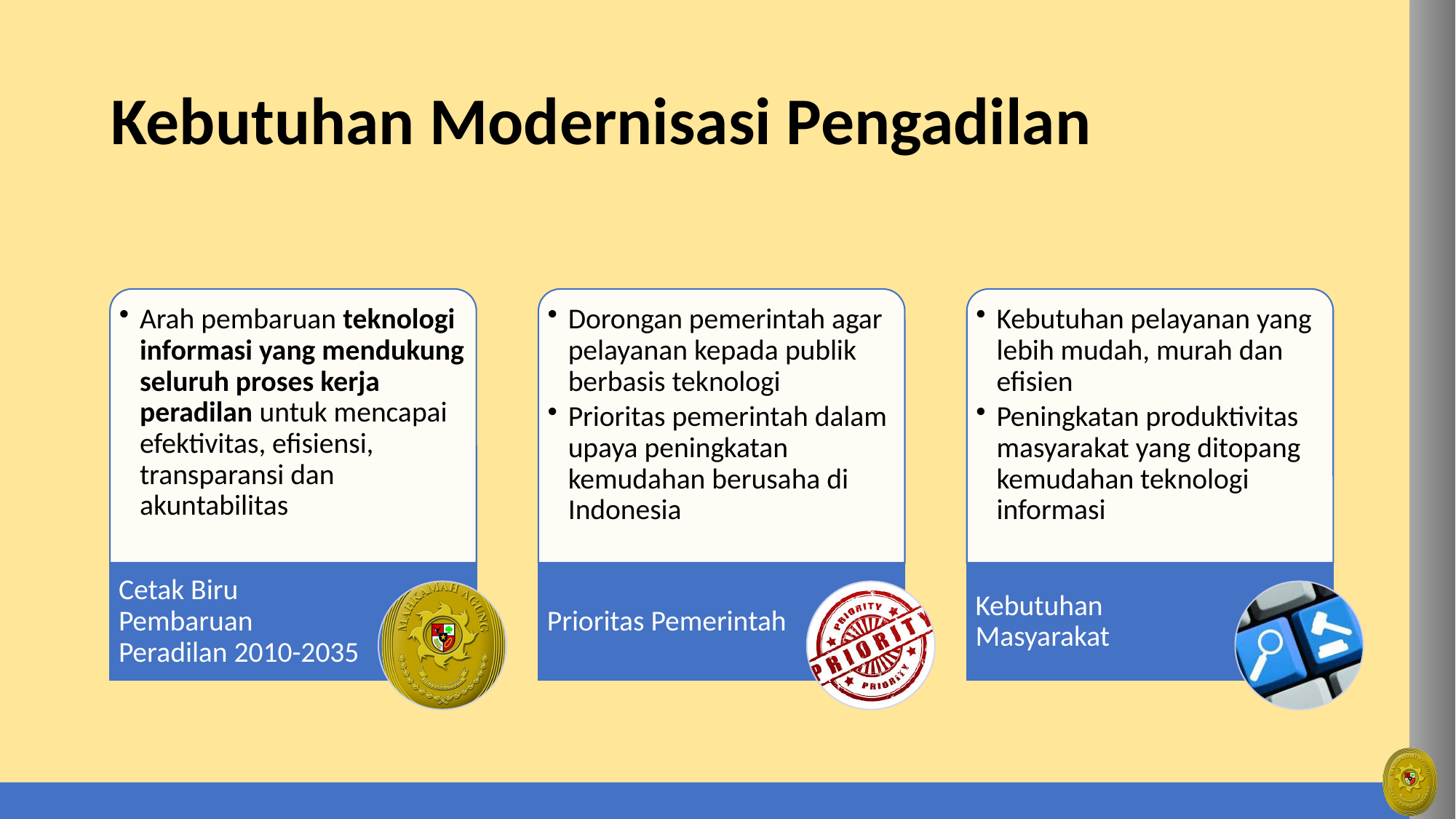

# Kebutuhan Modernisasi Pengadilan
Arah pembaruan teknologi informasi yang mendukung seluruh proses kerja peradilan untuk mencapai efektivitas, efisiensi, transparansi dan akuntabilitas
Cetak Biru Pembaruan Peradilan 2010-2035
Dorongan pemerintah agar pelayanan kepada publik berbasis teknologi
Prioritas pemerintah dalam upaya peningkatan kemudahan berusaha di Indonesia
Prioritas Pemerintah
Kebutuhan pelayanan yang lebih mudah, murah dan efisien
Peningkatan produktivitas masyarakat yang ditopang kemudahan teknologi informasi
Kebutuhan Masyarakat